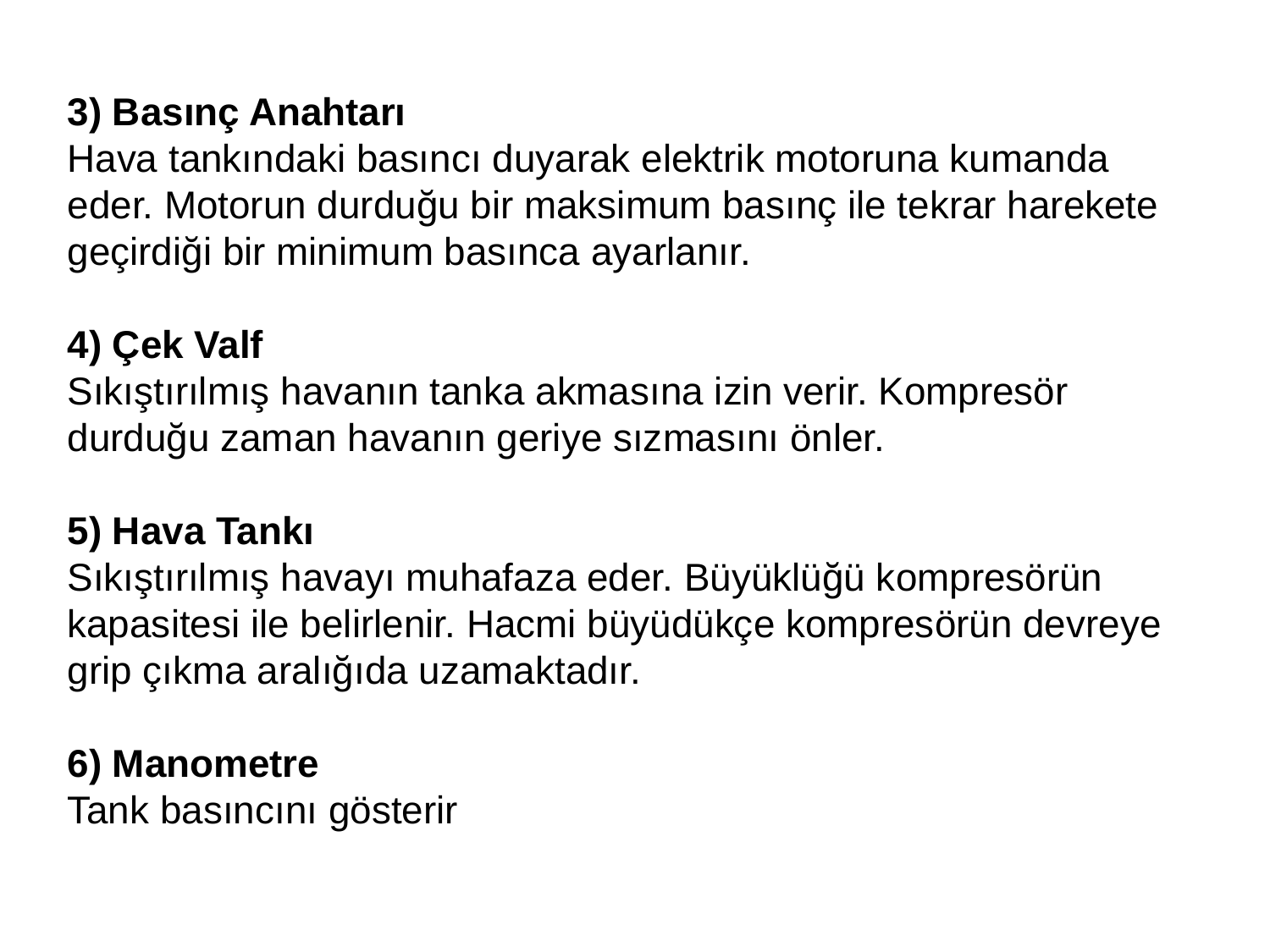

3) Basınç Anahtarı
Hava tankındaki basıncı duyarak elektrik motoruna kumanda eder. Motorun durduğu bir maksimum basınç ile tekrar harekete geçirdiği bir minimum basınca ayarlanır.
4) Çek Valf
Sıkıştırılmış havanın tanka akmasına izin verir. Kompresör durduğu zaman havanın geriye sızmasını önler.
5) Hava Tankı
Sıkıştırılmış havayı muhafaza eder. Büyüklüğü kompresörün kapasitesi ile belirlenir. Hacmi büyüdükçe kompresörün devreye grip çıkma aralığıda uzamaktadır.
6) Manometre
Tank basıncını gösterir